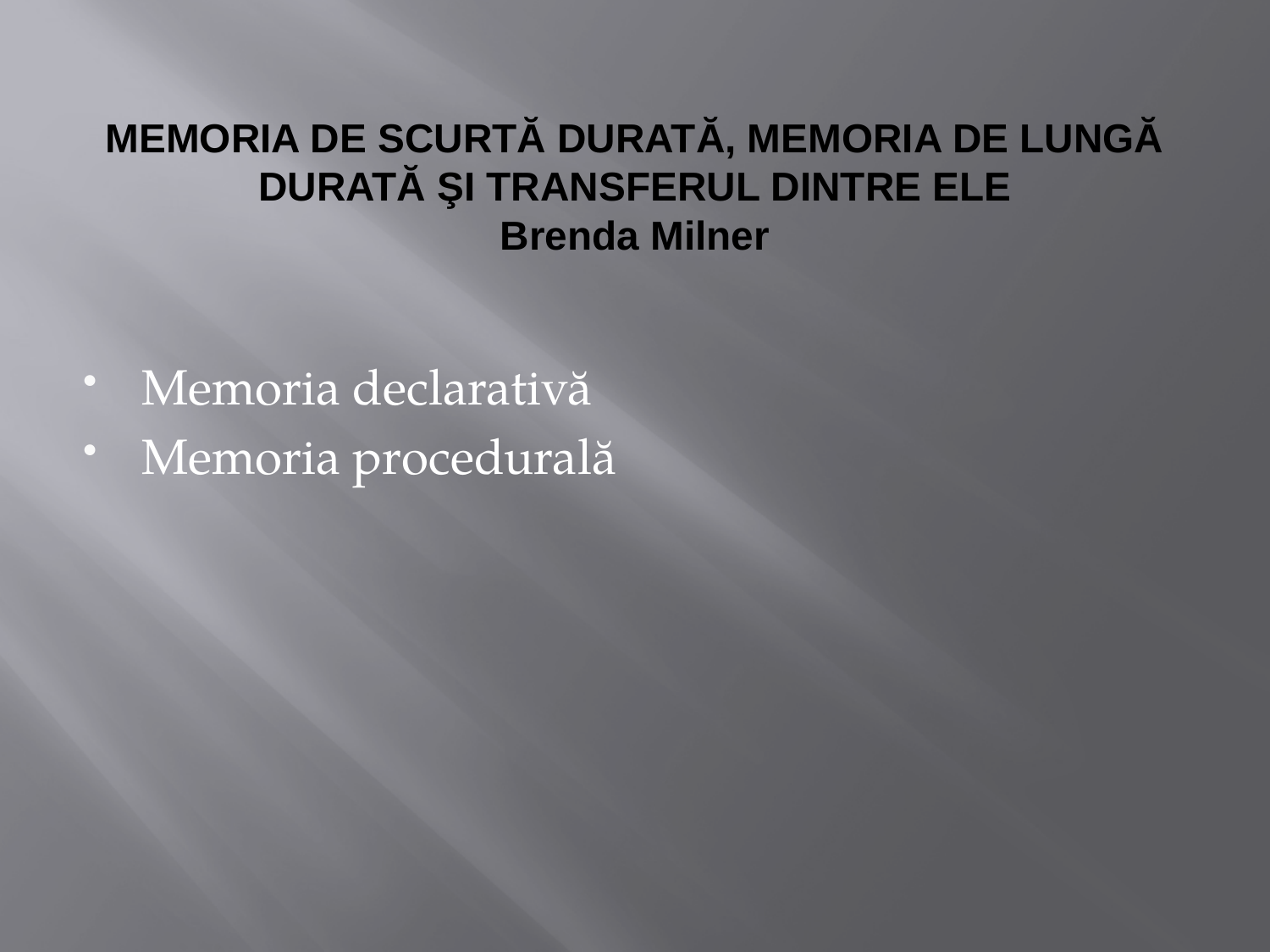

# MEMORIA DE SCURTĂ DURATĂ, MEMORIA DE LUNGĂ DURATĂ ŞI TRANSFERUL DINTRE ELE Brenda Milner
Memoria declarativă
Memoria procedurală